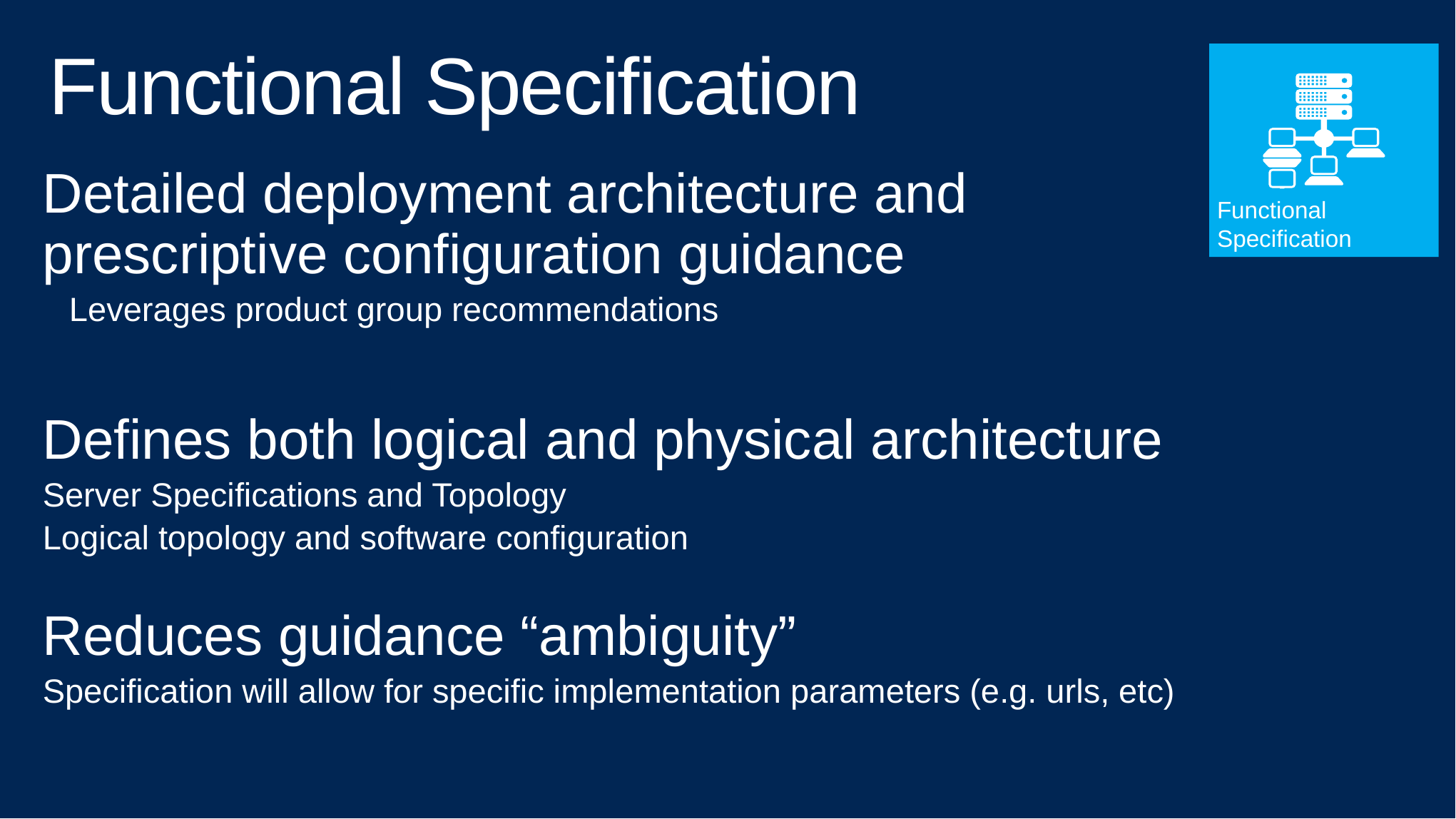

# Functional Specification
Functional Specification

Detailed deployment architecture and prescriptive configuration guidance
Leverages product group recommendations

Defines both logical and physical architecture
Server Specifications and Topology
Logical topology and software configuration

Reduces guidance “ambiguity”
Specification will allow for specific implementation parameters (e.g. urls, etc)